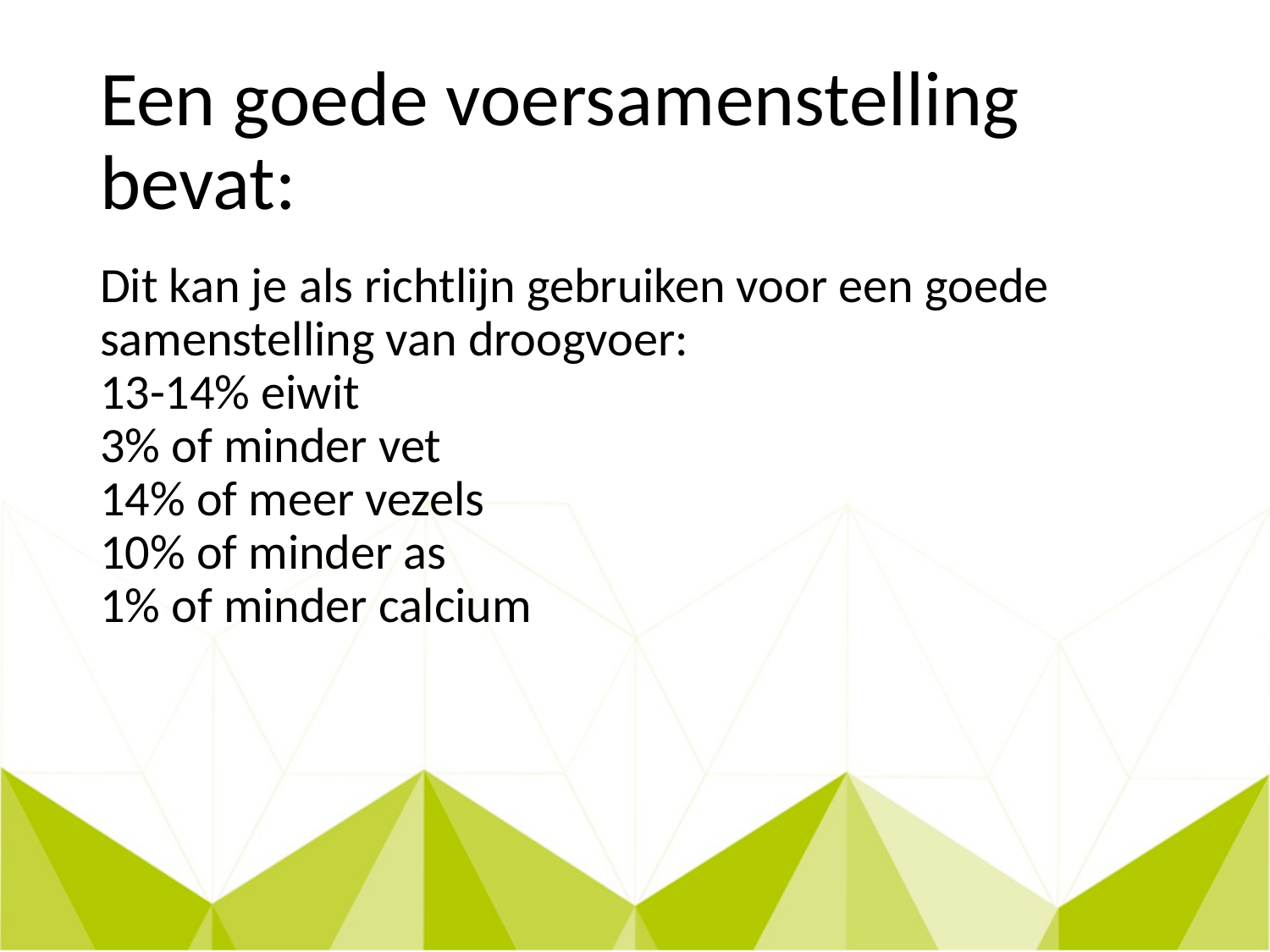

# Een goede voersamenstelling bevat:
Dit kan je als richtlijn gebruiken voor een goede samenstelling van droogvoer:
13-14% eiwit
3% of minder vet
14% of meer vezels
10% of minder as
1% of minder calcium